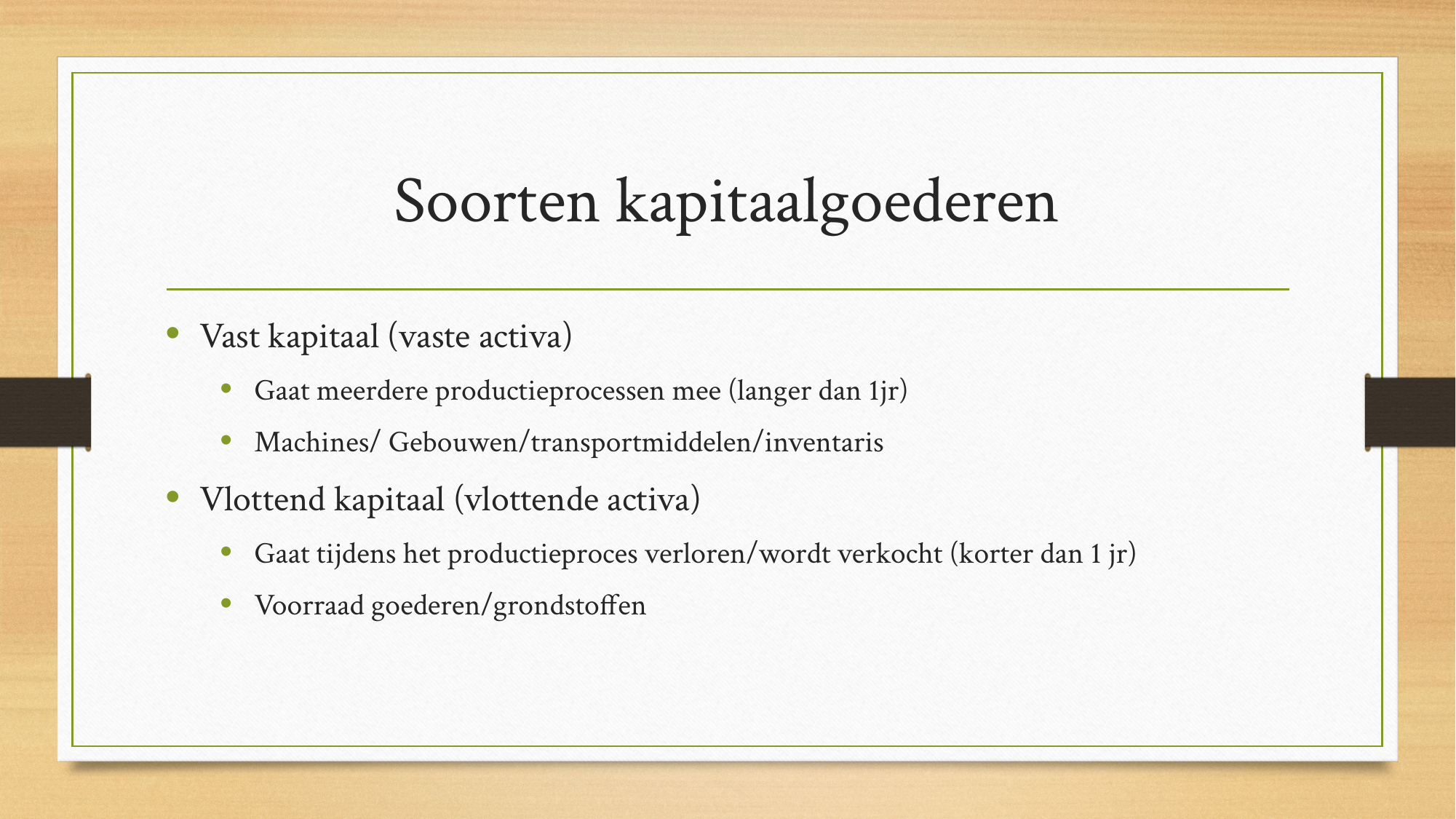

# Soorten kapitaalgoederen
Vast kapitaal (vaste activa)
Gaat meerdere productieprocessen mee (langer dan 1jr)
Machines/ Gebouwen/transportmiddelen/inventaris
Vlottend kapitaal (vlottende activa)
Gaat tijdens het productieproces verloren/wordt verkocht (korter dan 1 jr)
Voorraad goederen/grondstoffen